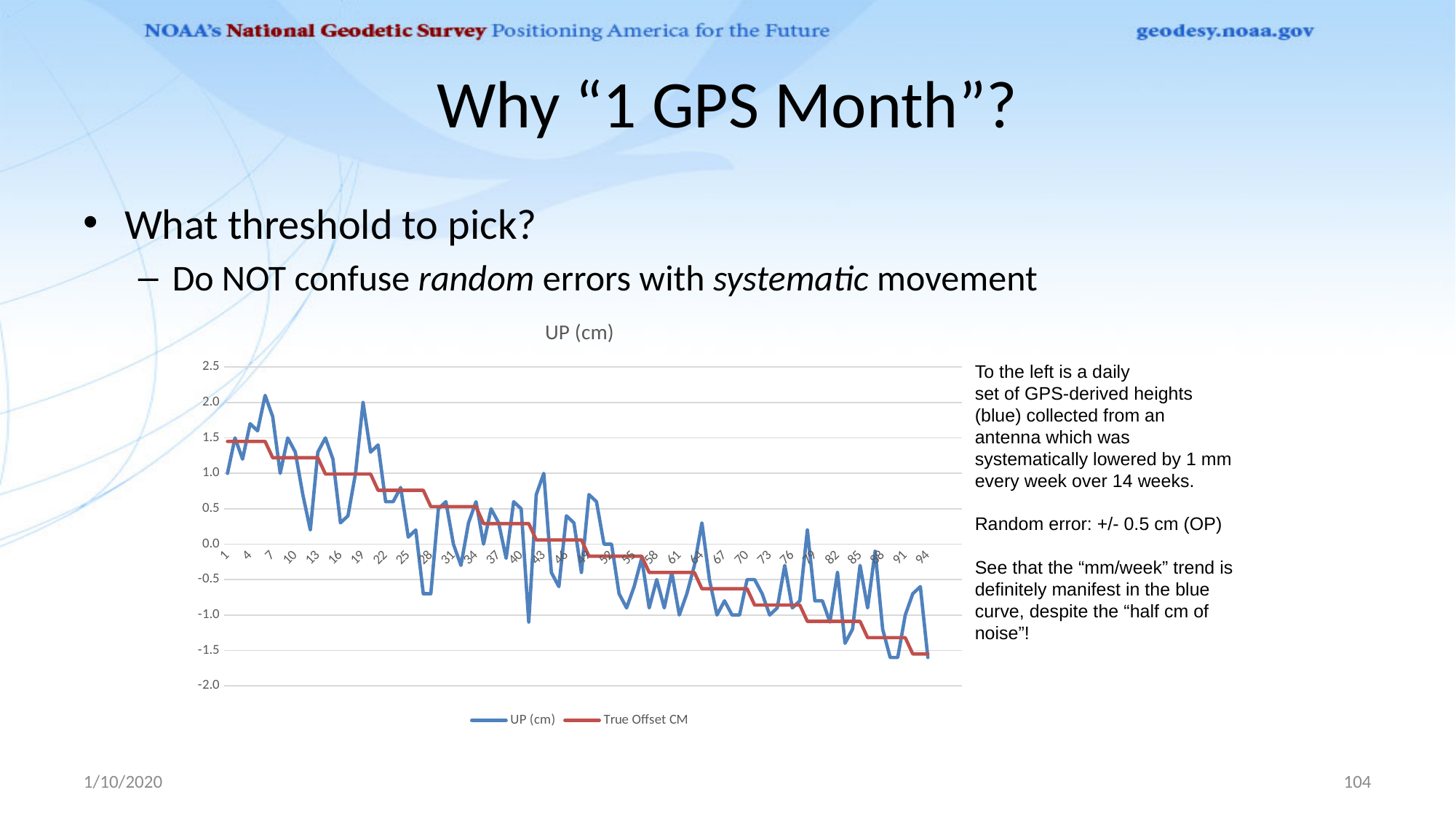

# Why “1 GPS Month”?
What threshold to pick?
Do NOT confuse random errors with systematic movement

### Chart: UP (cm)

| Category | UP (cm) | True Offset CM |
|---|---|---|
To the left is a daily
set of GPS-derived heights (blue) collected from an antenna which was systematically lowered by 1 mm every week over 14 weeks.

Random error: +/- 0.5 cm (OP)

See that the “mm/week” trend is definitely manifest in the blue curve, despite the “half cm of noise”!
1/10/2020
104